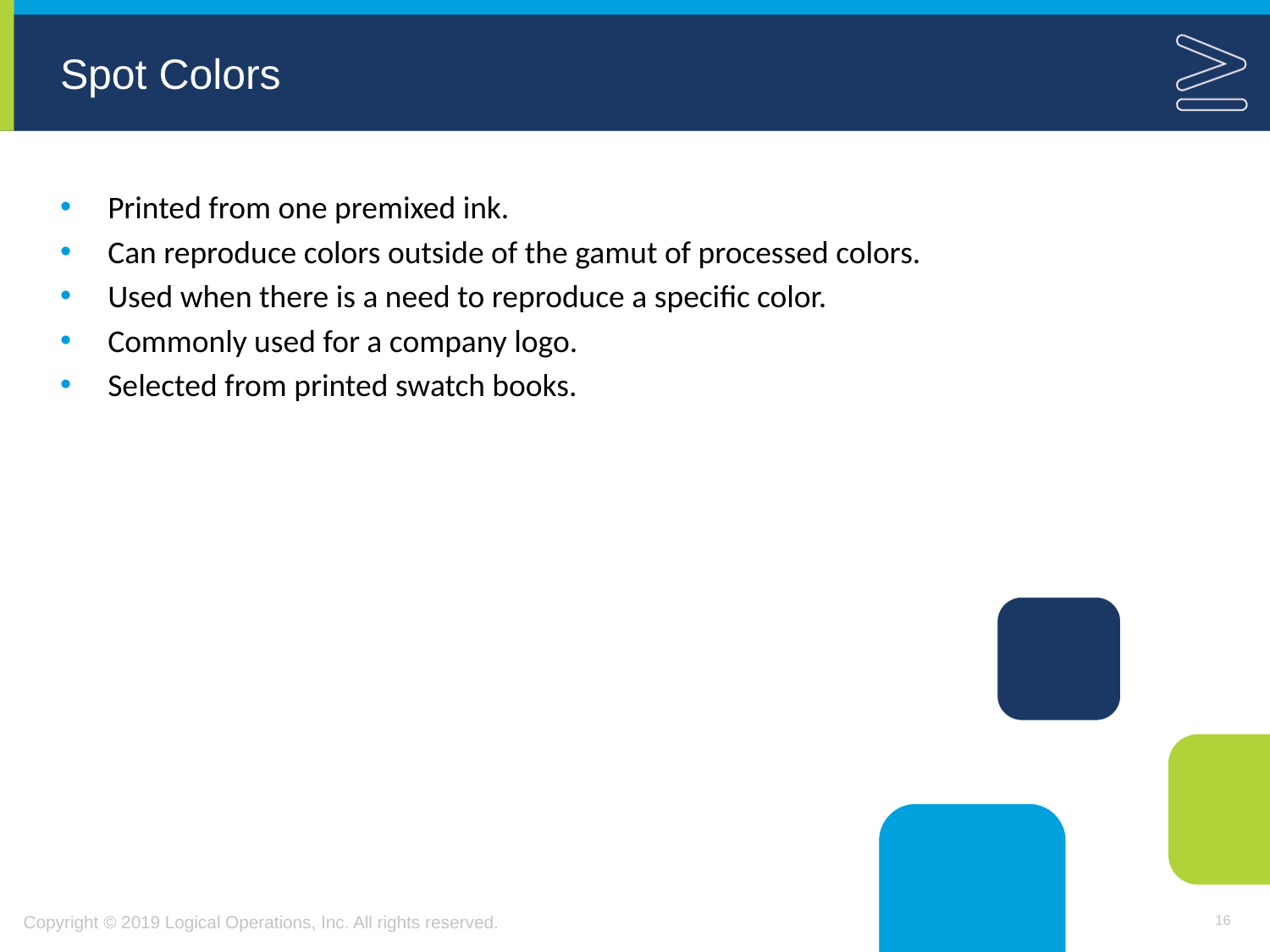

# Spot Colors
Printed from one premixed ink.
Can reproduce colors outside of the gamut of processed colors.
Used when there is a need to reproduce a specific color.
Commonly used for a company logo.
Selected from printed swatch books.
16